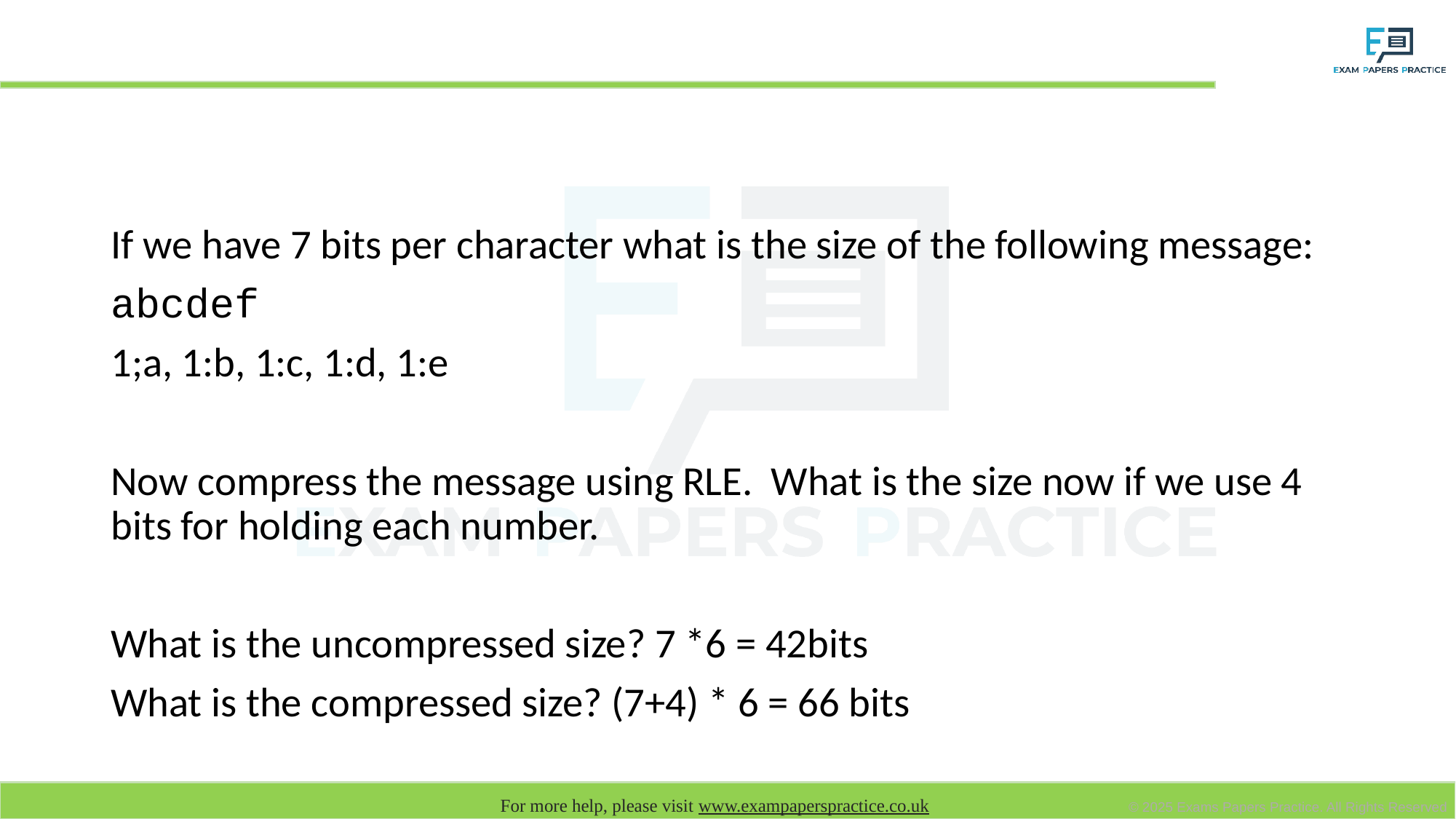

# Exercise - Answers
If we have 7 bits per character what is the size of the following message:
abcdef
1;a, 1:b, 1:c, 1:d, 1:e

Now compress the message using RLE.  What is the size now if we use 4 bits for holding each number.

What is the uncompressed size? 7 *6 = 42bits
What is the compressed size? (7+4) * 6 = 66 bits